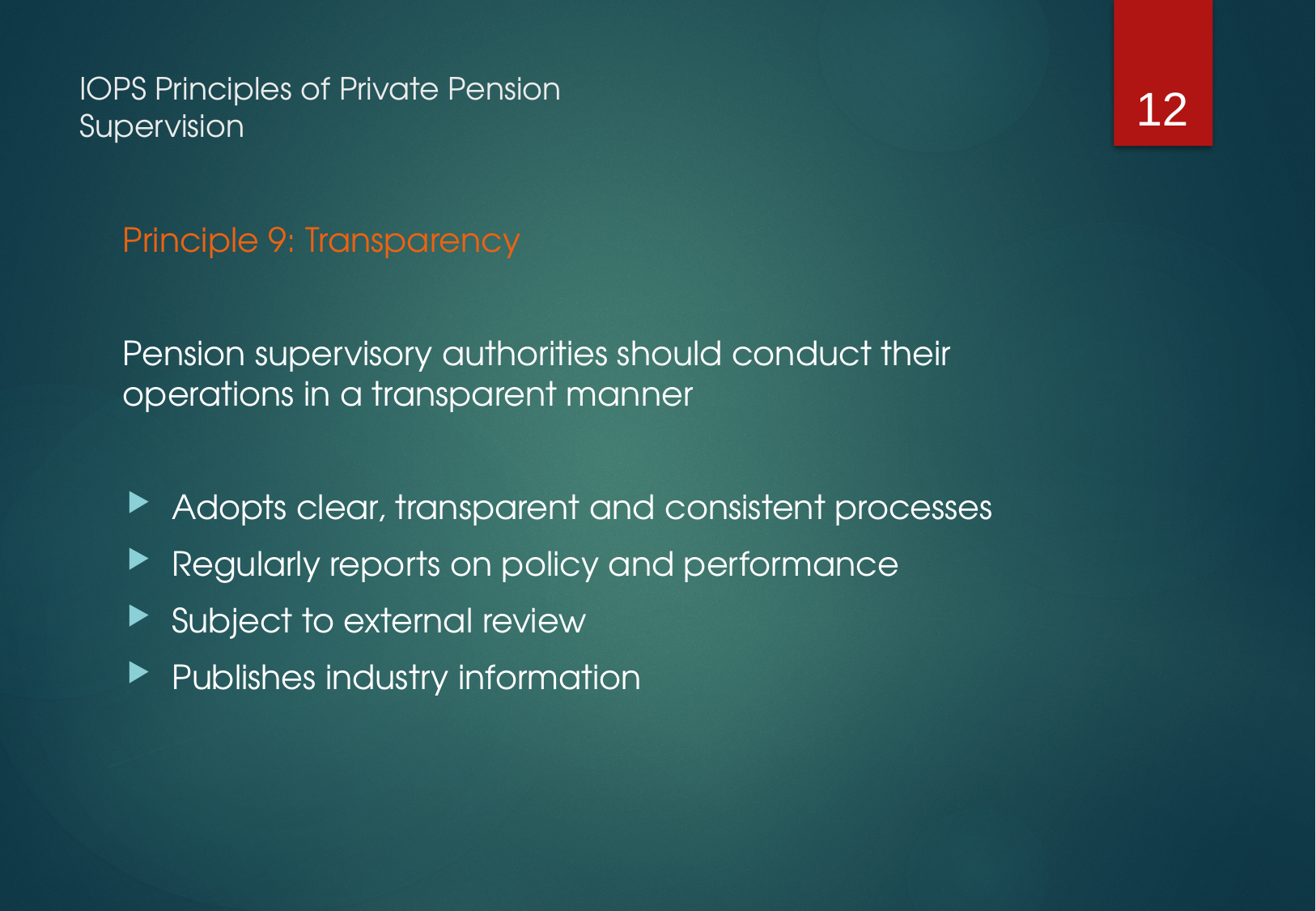

12
# IOPS Principles of Private Pension Supervision
	Principle 9: Transparency

	Pension supervisory authorities should conduct their operations in a transparent manner

Adopts clear, transparent and consistent processes
Regularly reports on policy and performance
Subject to external review
Publishes industry information